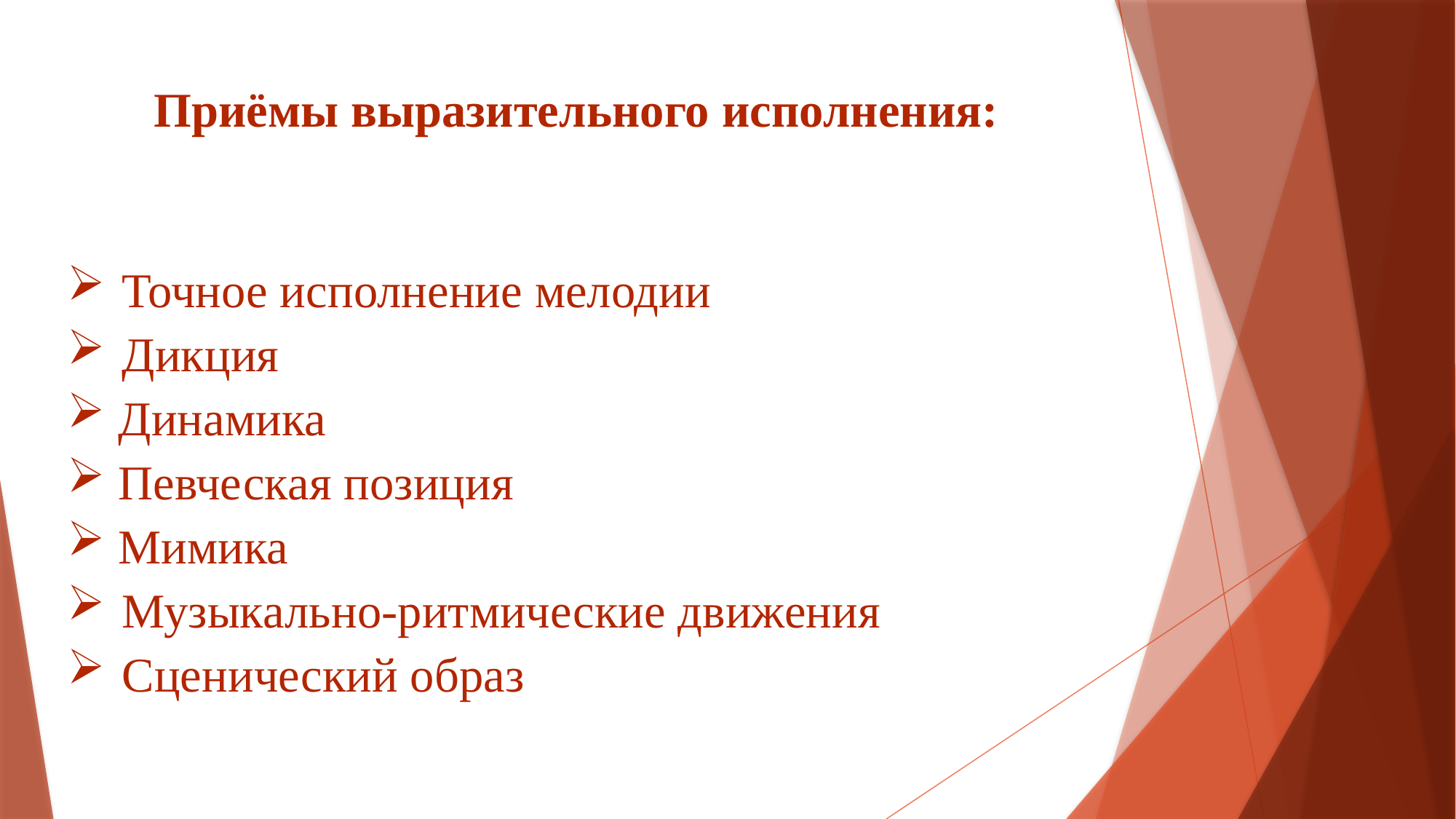

Приёмы выразительного исполнения:

Точное исполнение мелодии
Дикция
 Динамика
 Певческая позиция
 Мимика
Музыкально-ритмические движения
Сценический образ